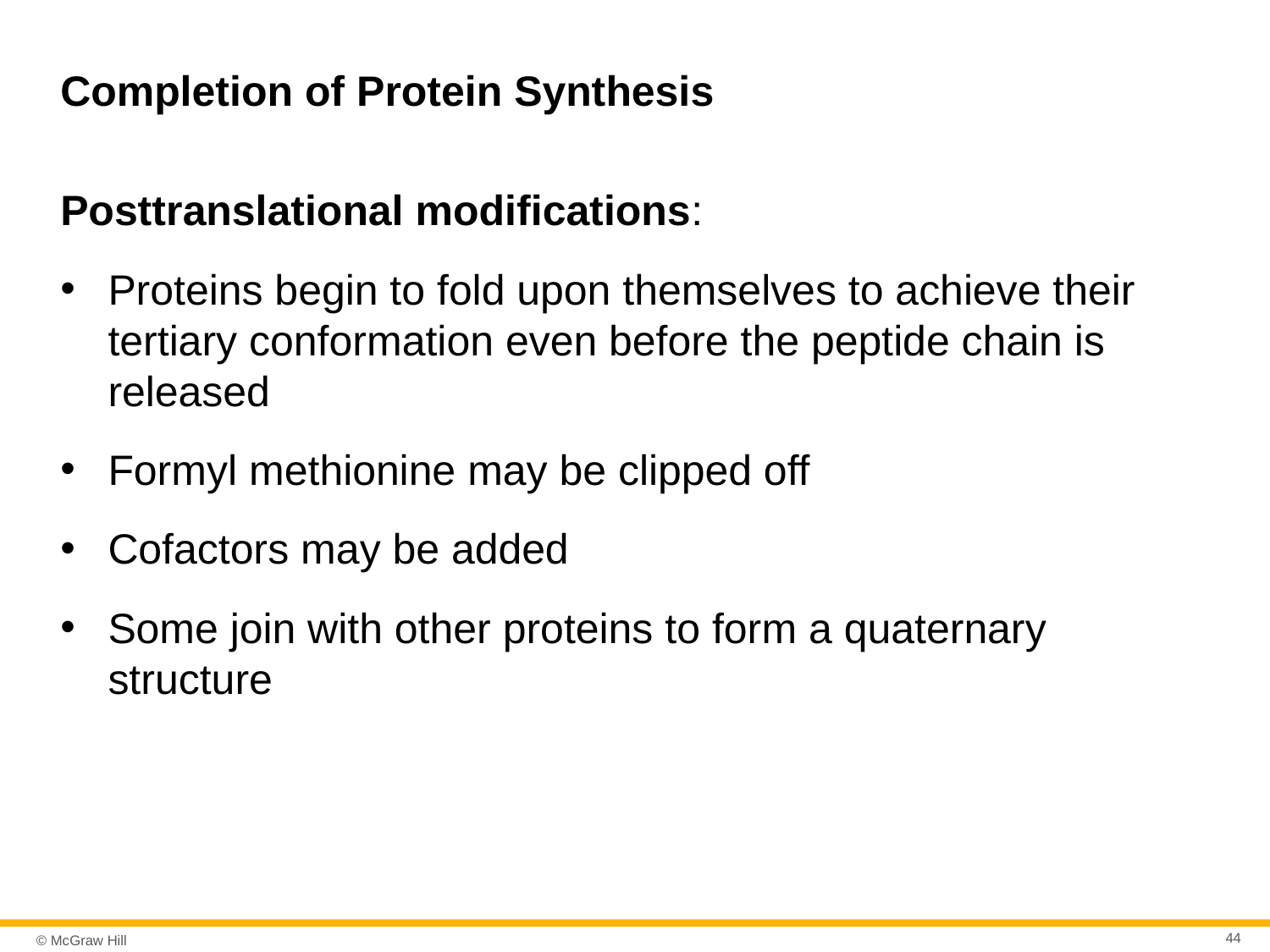

# Completion of Protein Synthesis
Posttranslational modifications:
Proteins begin to fold upon themselves to achieve their tertiary conformation even before the peptide chain is released
Formyl methionine may be clipped off
Cofactors may be added
Some join with other proteins to form a quaternary structure